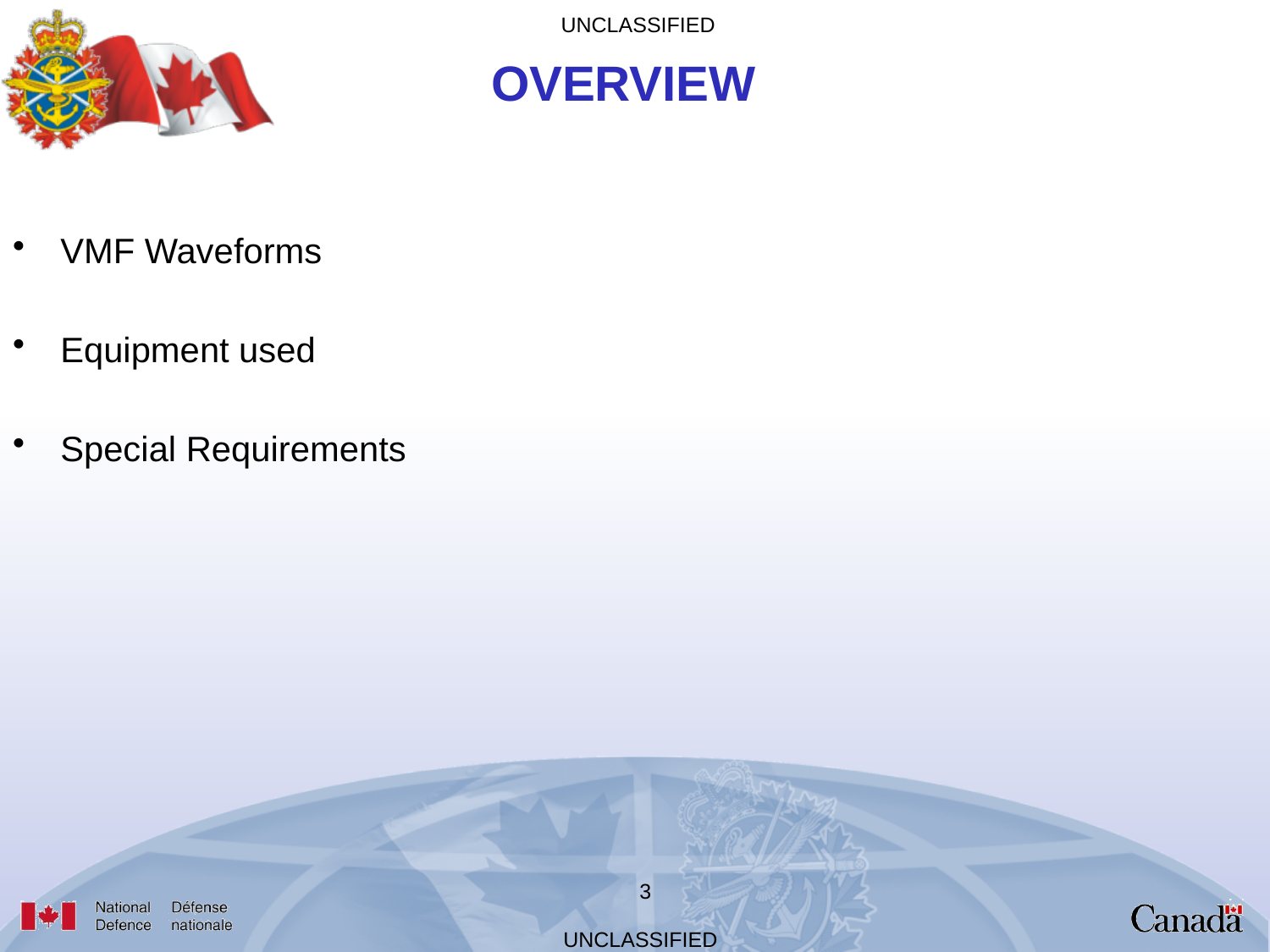

OVERVIEW
VMF Waveforms

Equipment used

Special Requirements